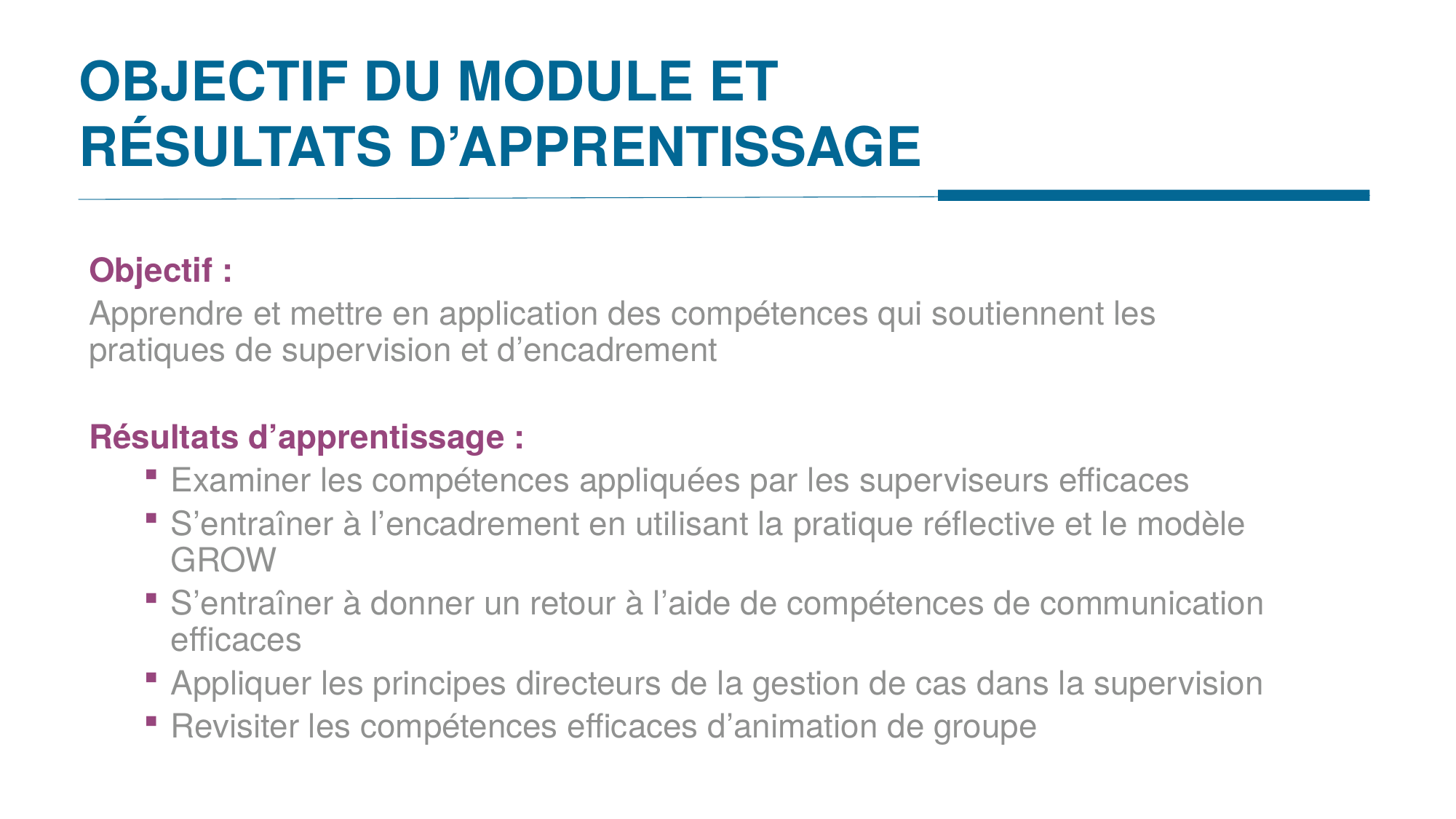

OBJECTIF DU MODULE ET RÉSULTATS D’APPRENTISSAGE

Objectif :
Apprendre et mettre en application des compétences qui soutiennent les pratiques de supervision et d’encadrement

Résultats d’apprentissage :
Examiner les compétences appliquées par les superviseurs efficaces
S’entraîner à l’encadrement en utilisant la pratique réflective et le modèle GROW
S’entraîner à donner un retour à l’aide de compétences de communication efficaces
Appliquer les principes directeurs de la gestion de cas dans la supervision
Revisiter les compétences efficaces d’animation de groupe